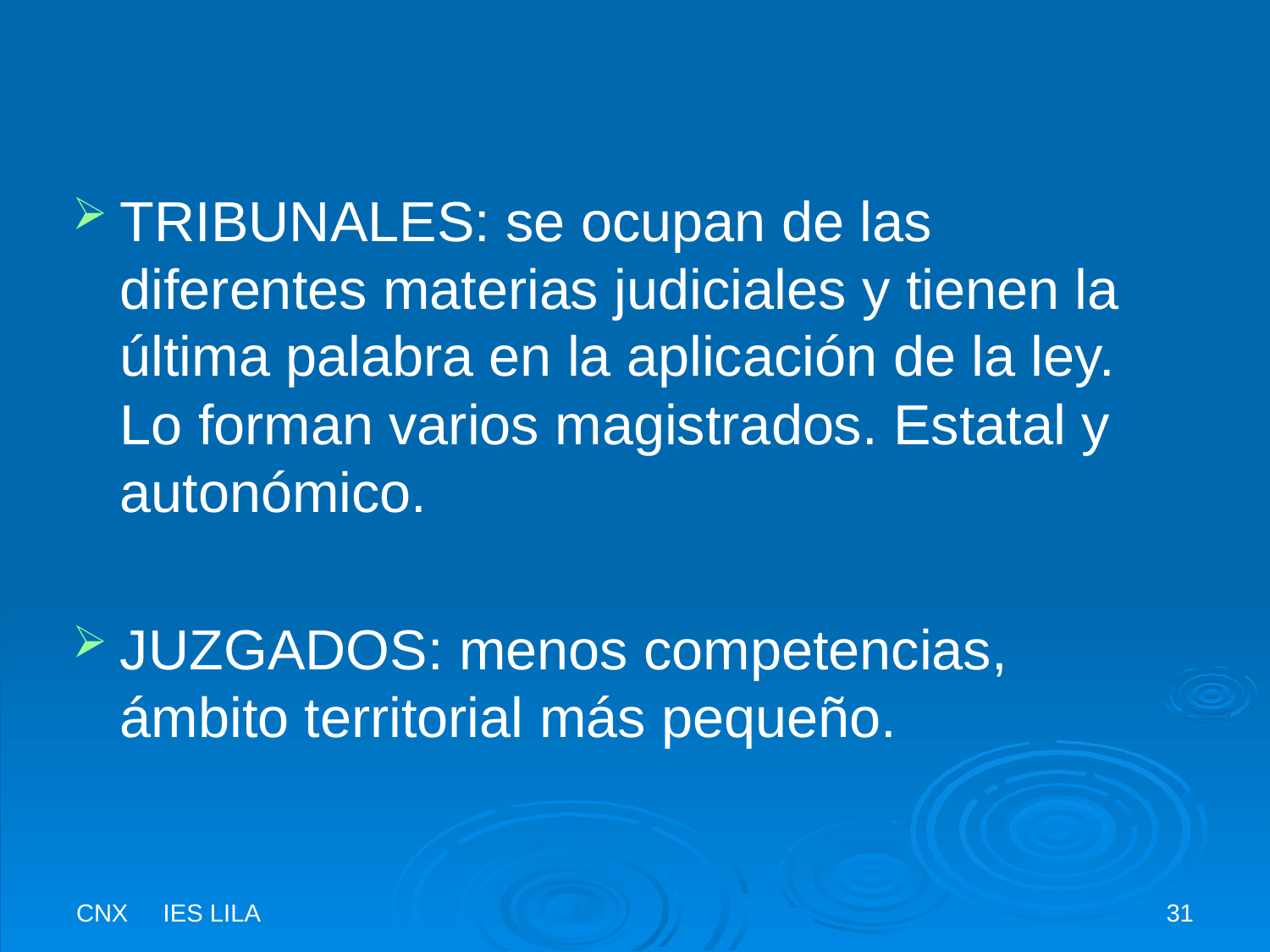

TRIBUNALES: se ocupan de las diferentes materias judiciales y tienen la última palabra en la aplicación de la ley. Lo forman varios magistrados. Estatal y autonómico.

JUZGADOS: menos competencias, ámbito territorial más pequeño.
CNX     IES LILA
31